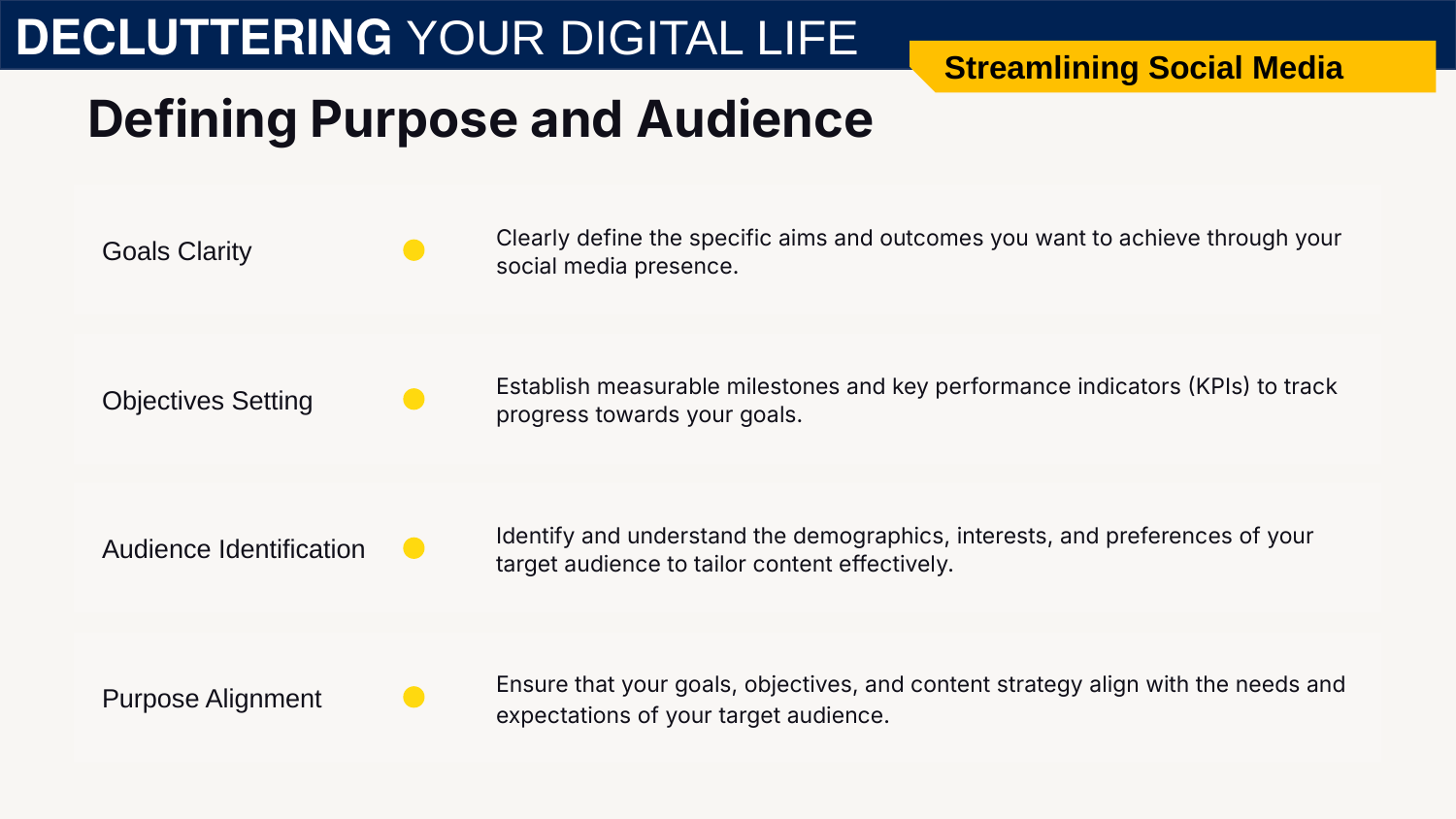

DECLUTTERING YOUR DIGITAL LIFE
Streamlining Social Media

# Defining Purpose and Audience
Clearly define the specific aims and outcomes you want to achieve through your social media presence.
Goals Clarity

Establish measurable milestones and key performance indicators (KPIs) to track progress towards your goals.
Objectives Setting

Audience Identification
Identify and understand the demographics, interests, and preferences of your target audience to tailor content effectively.

Ensure that your goals, objectives, and content strategy align with the needs and expectations of your target audience.
Purpose Alignment